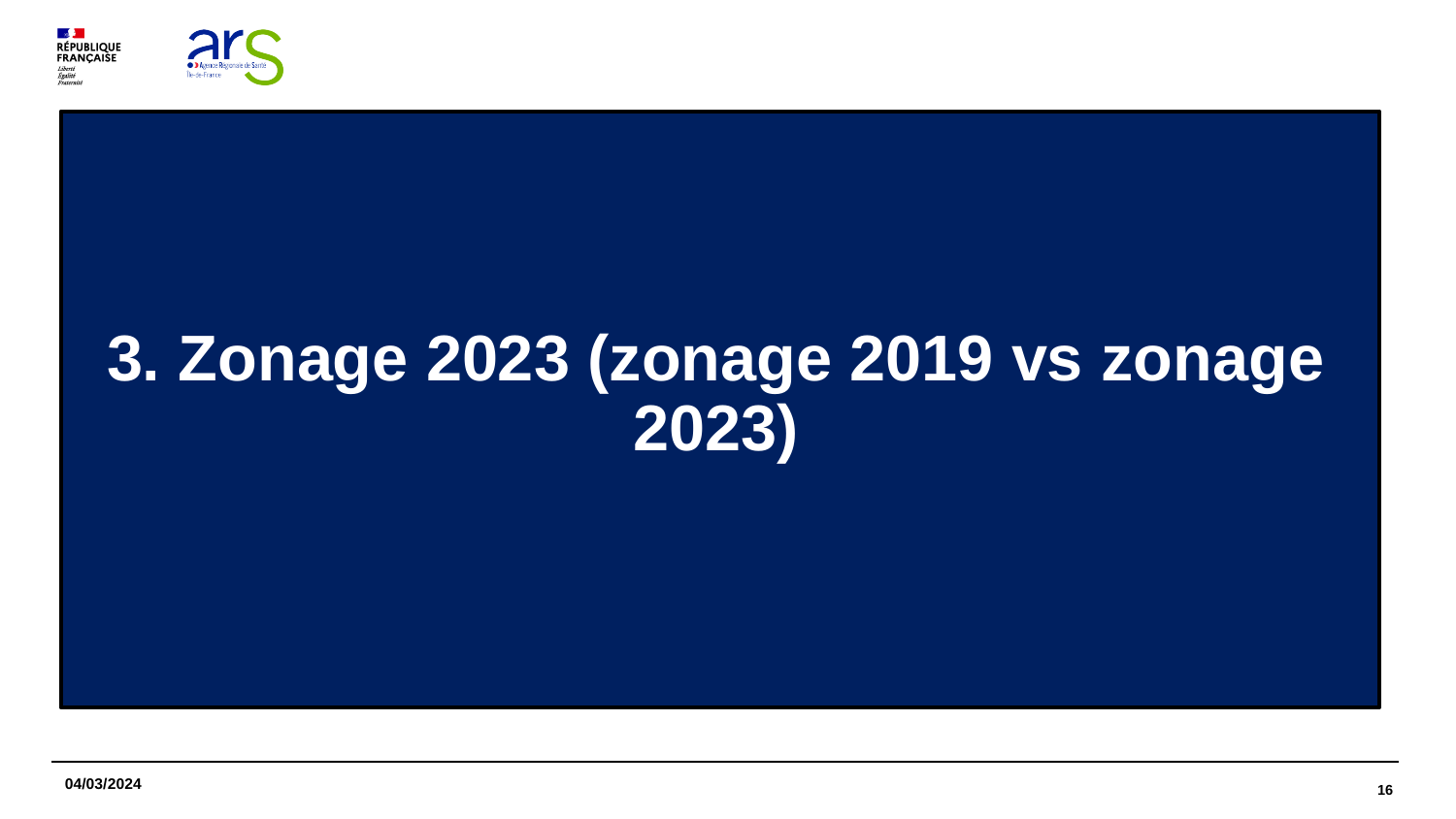

3. Zonage 2023 (zonage 2019 vs zonage 2023)
04/03/2024
16